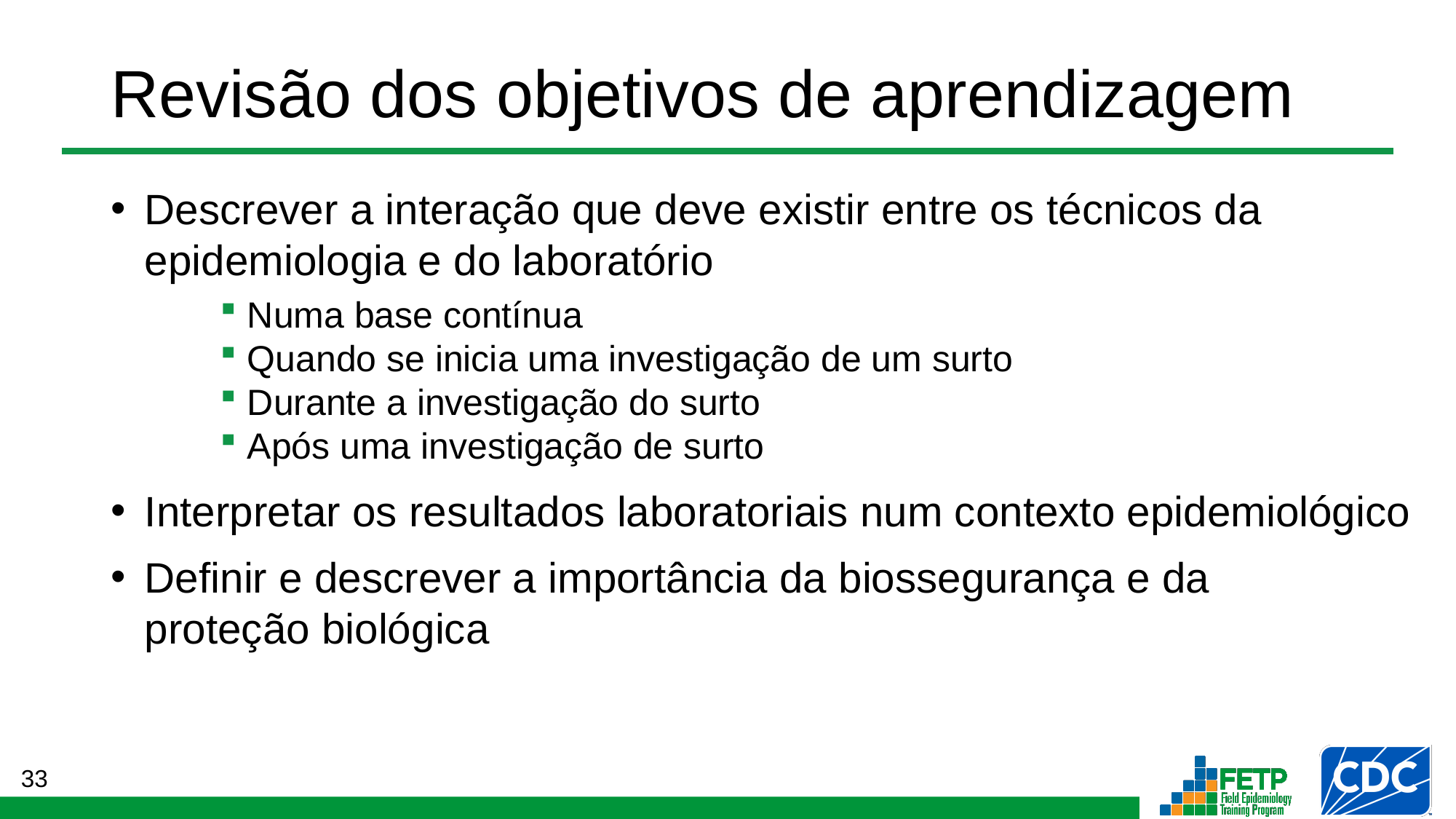

# Revisão dos objetivos de aprendizagem
Descrever a interação que deve existir entre os técnicos da epidemiologia e do laboratório
Numa base contínua
Quando se inicia uma investigação de um surto
Durante a investigação do surto
Após uma investigação de surto
Interpretar os resultados laboratoriais num contexto epidemiológico
Definir e descrever a importância da biossegurança e da
proteção biológica